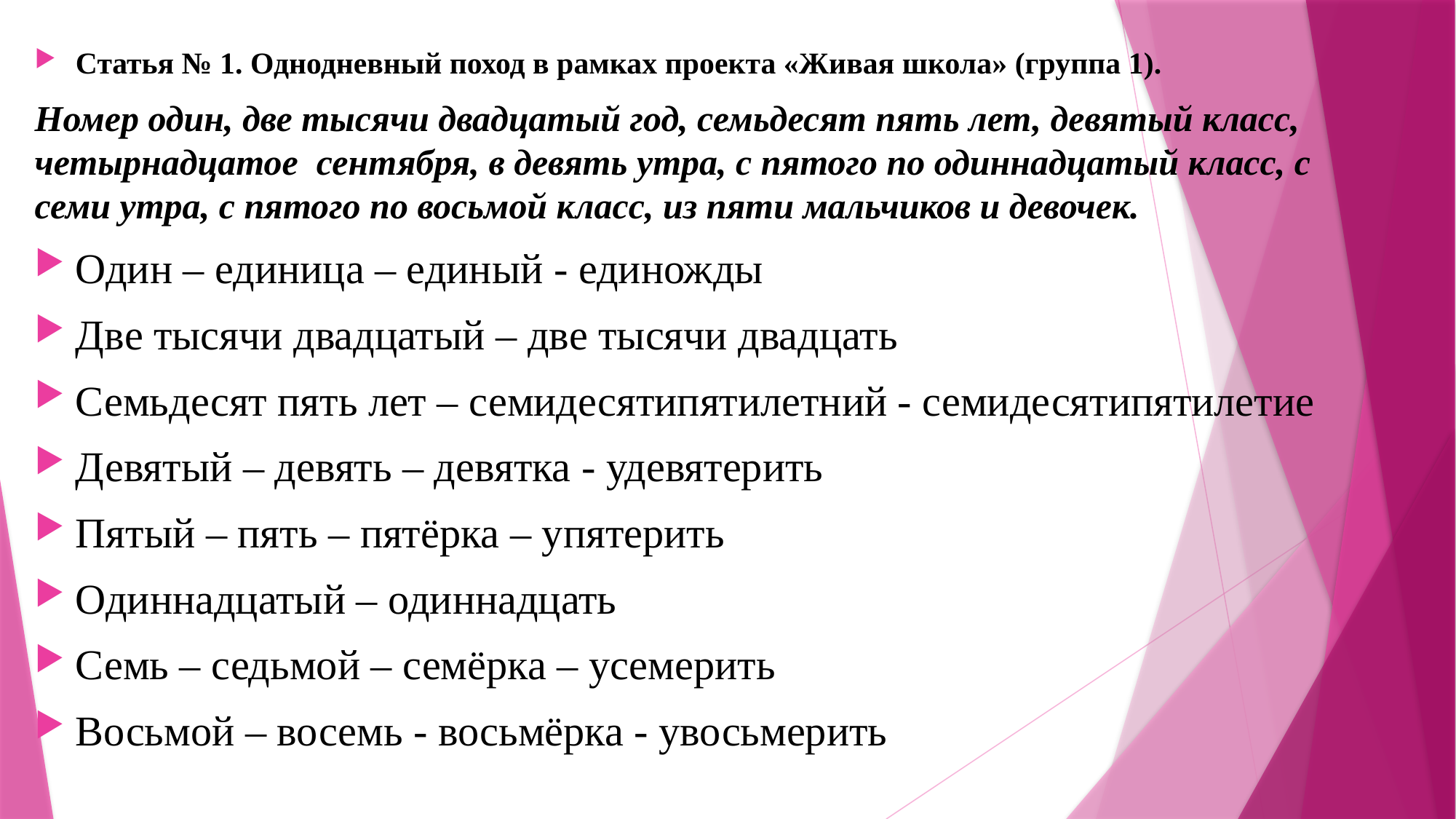

Статья № 1. Однодневный поход в рамках проекта «Живая школа» (группа 1).
Номер один, две тысячи двадцатый год, семьдесят пять лет, девятый класс, четырнадцатое  сентября, в девять утра, с пятого по одиннадцатый класс, с семи утра, с пятого по восьмой класс, из пяти мальчиков и девочек.
Один – единица – единый - единожды
Две тысячи двадцатый – две тысячи двадцать
Семьдесят пять лет – семидесятипятилетний - семидесятипятилетие
Девятый – девять – девятка - удевятерить
Пятый – пять – пятёрка – упятерить
Одиннадцатый – одиннадцать
Семь – седьмой – семёрка – усемерить
Восьмой – восемь - восьмёрка - увосьмерить